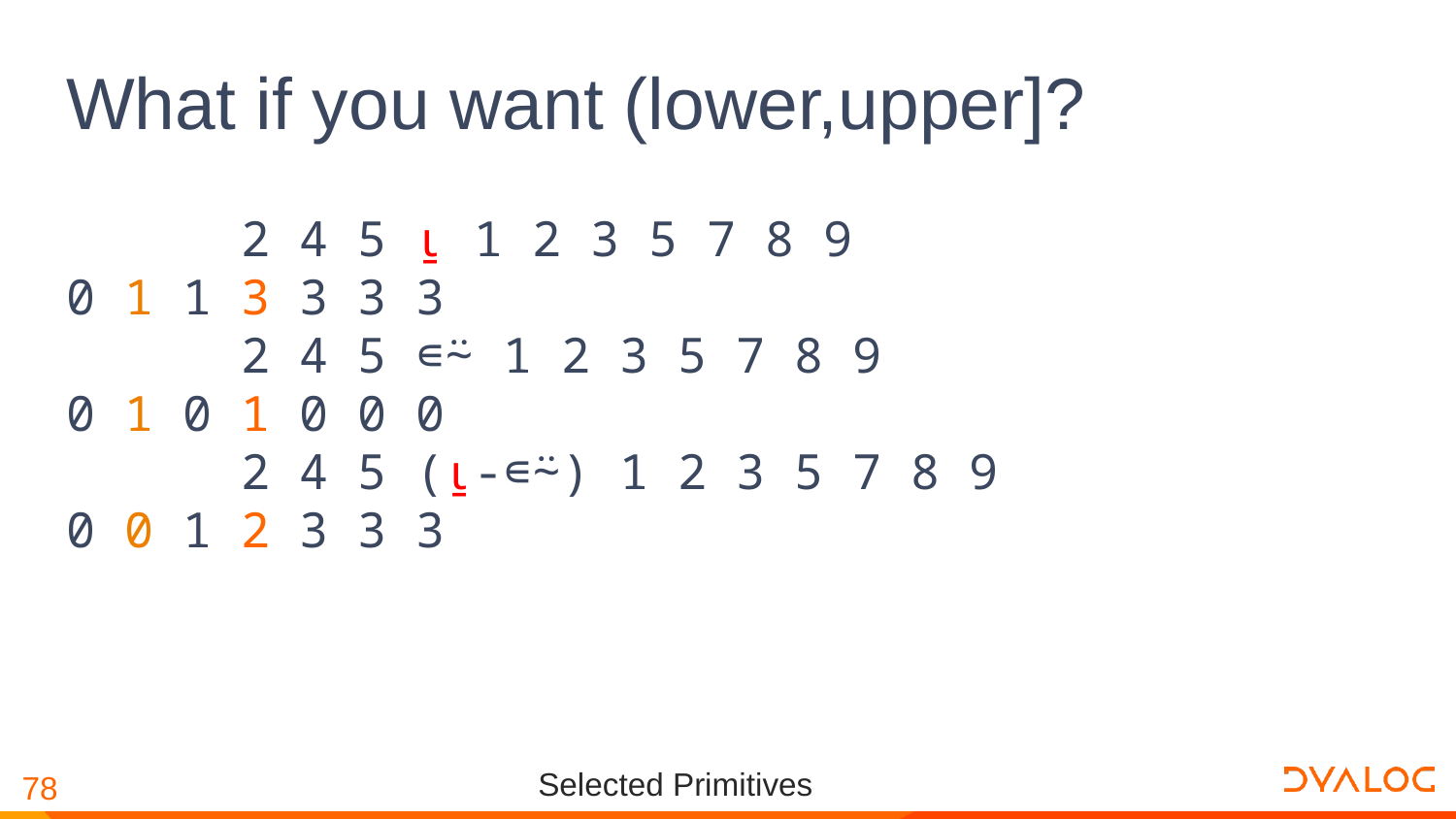

# What if you want (lower,upper]?
      2 4 5 ⍸ 1 2 3 5 7 8 9
0 1 1 3 3 3 3
      2 4 5 ∊⍨ 1 2 3 5 7 8 9
0 1 0 1 0 0 0
      2 4 5 (⍸-∊⍨) 1 2 3 5 7 8 9
0 0 1 2 3 3 3